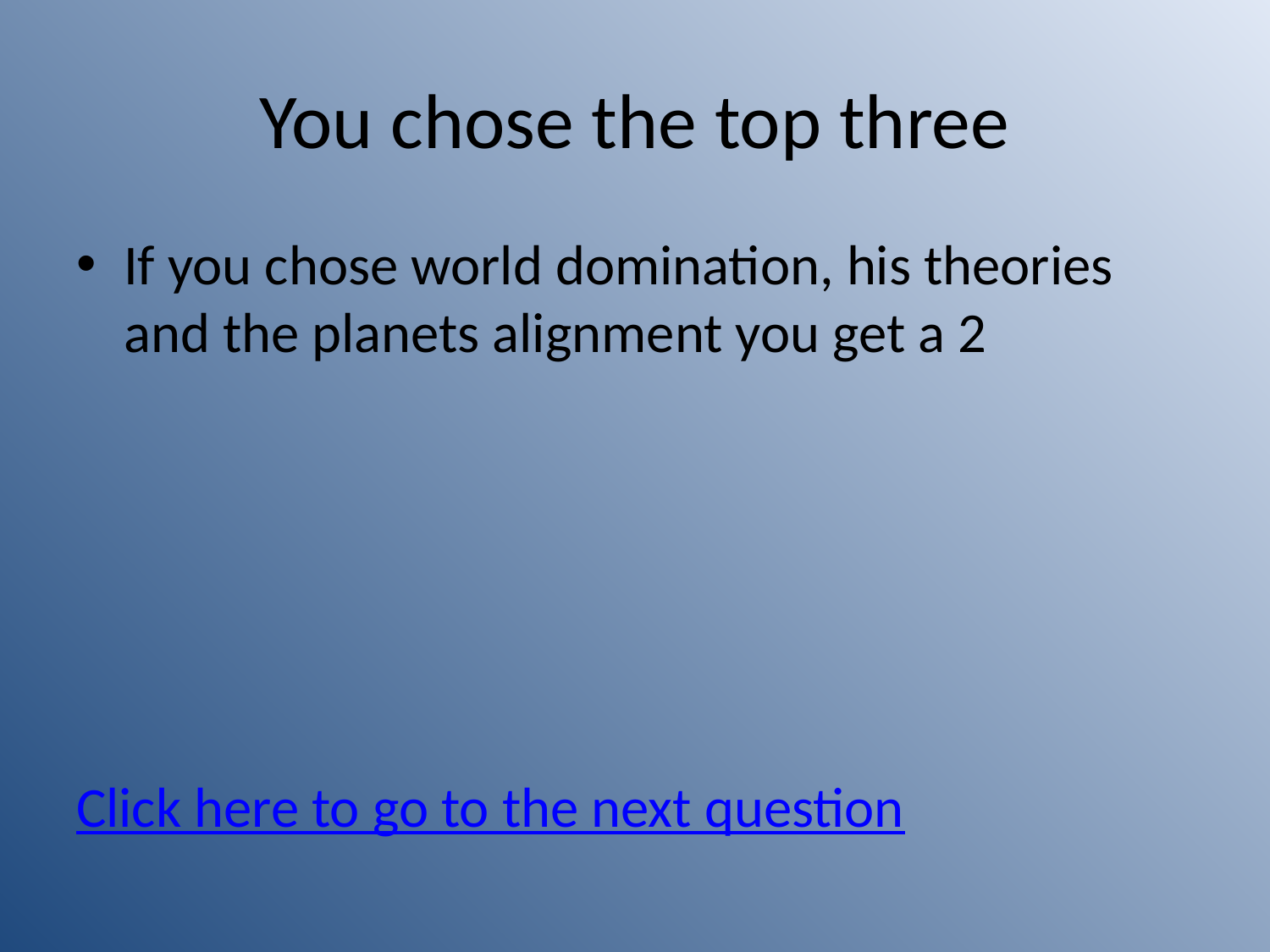

# You chose the top three
If you chose world domination, his theories and the planets alignment you get a 2

Click here to go to the next question